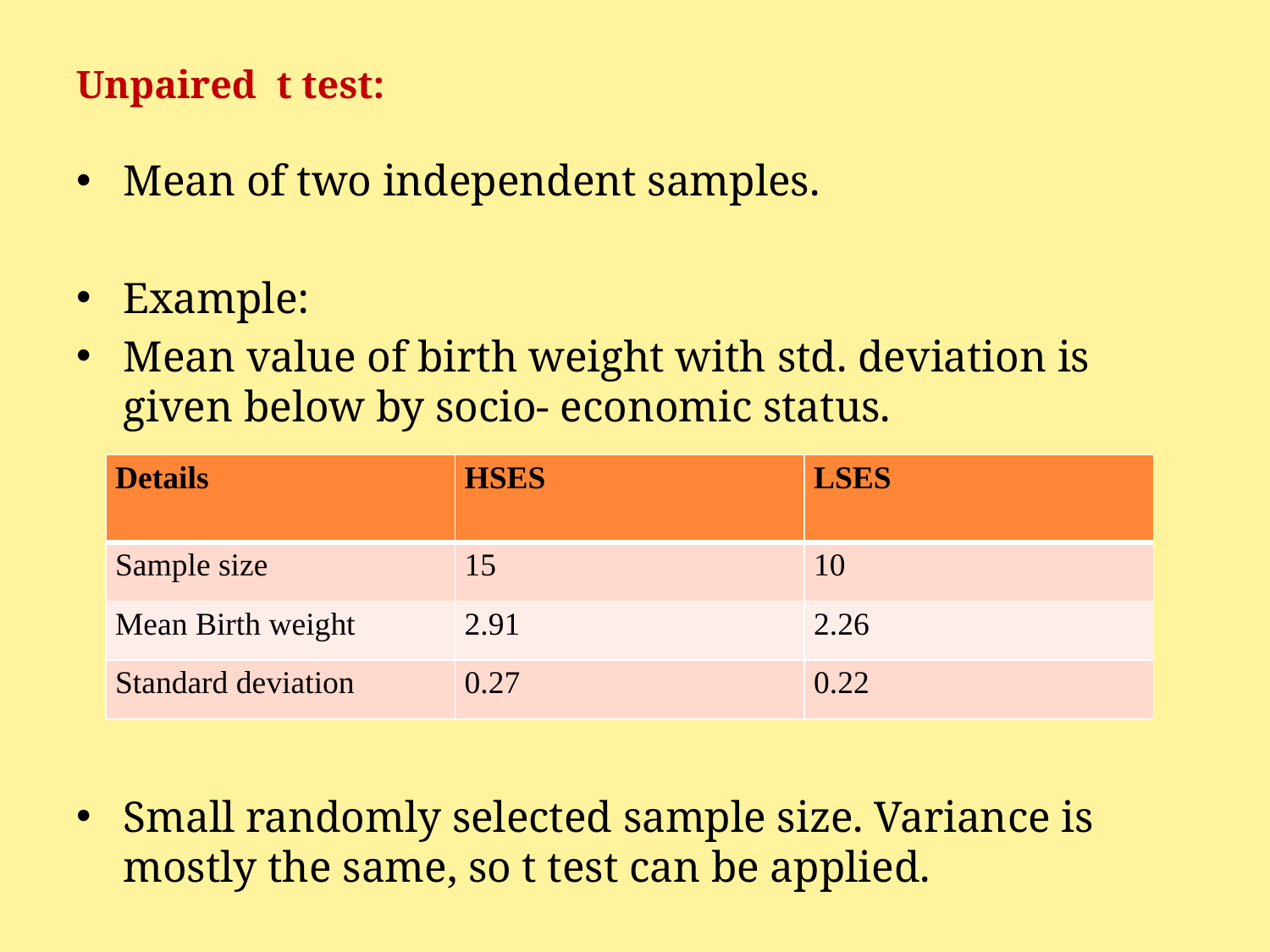

# Unpaired  t test:
Mean of two independent samples.

Example:
Mean value of birth weight with std. deviation is given below by socio- economic status.

Small randomly selected sample size. Variance is mostly the same, so t test can be applied.

| Details | HSES | LSES |
| --- | --- | --- |
| Sample size | 15 | 10 |
| Mean Birth weight | 2.91 | 2.26 |
| Standard deviation | 0.27 | 0.22 |